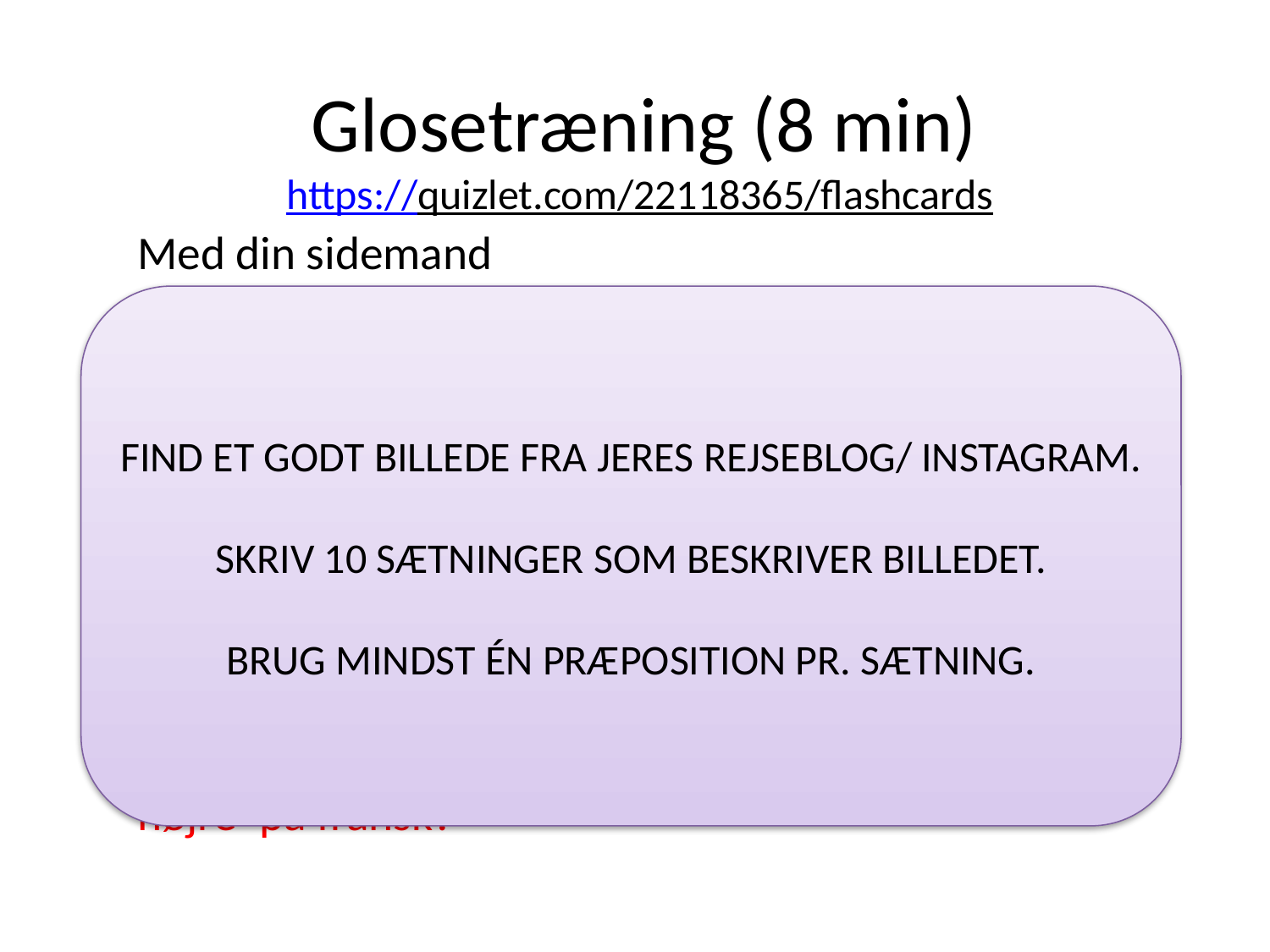

# Glosetræning (8 min) https://quizlet.com/22118365/flashcards
Med din sidemand

Exercise no 1: Lad papiret være foldet. Læs de franske gloser. Notér med blyant den danske oversættelse.

Exercise no 2: Fold papiret ud. Tjek facit.

Exercise no 3: Med din sidemand skiftes I til at quizze hinanden i gloserne. F.eks: ”Hvordan siger man ‘til højre’ på fransk?”
FIND ET GODT BILLEDE FRA JERES REJSEBLOG/ INSTAGRAM.

SKRIV 10 SÆTNINGER SOM BESKRIVER BILLEDET.

BRUG MINDST ÉN PRÆPOSITION PR. SÆTNING.